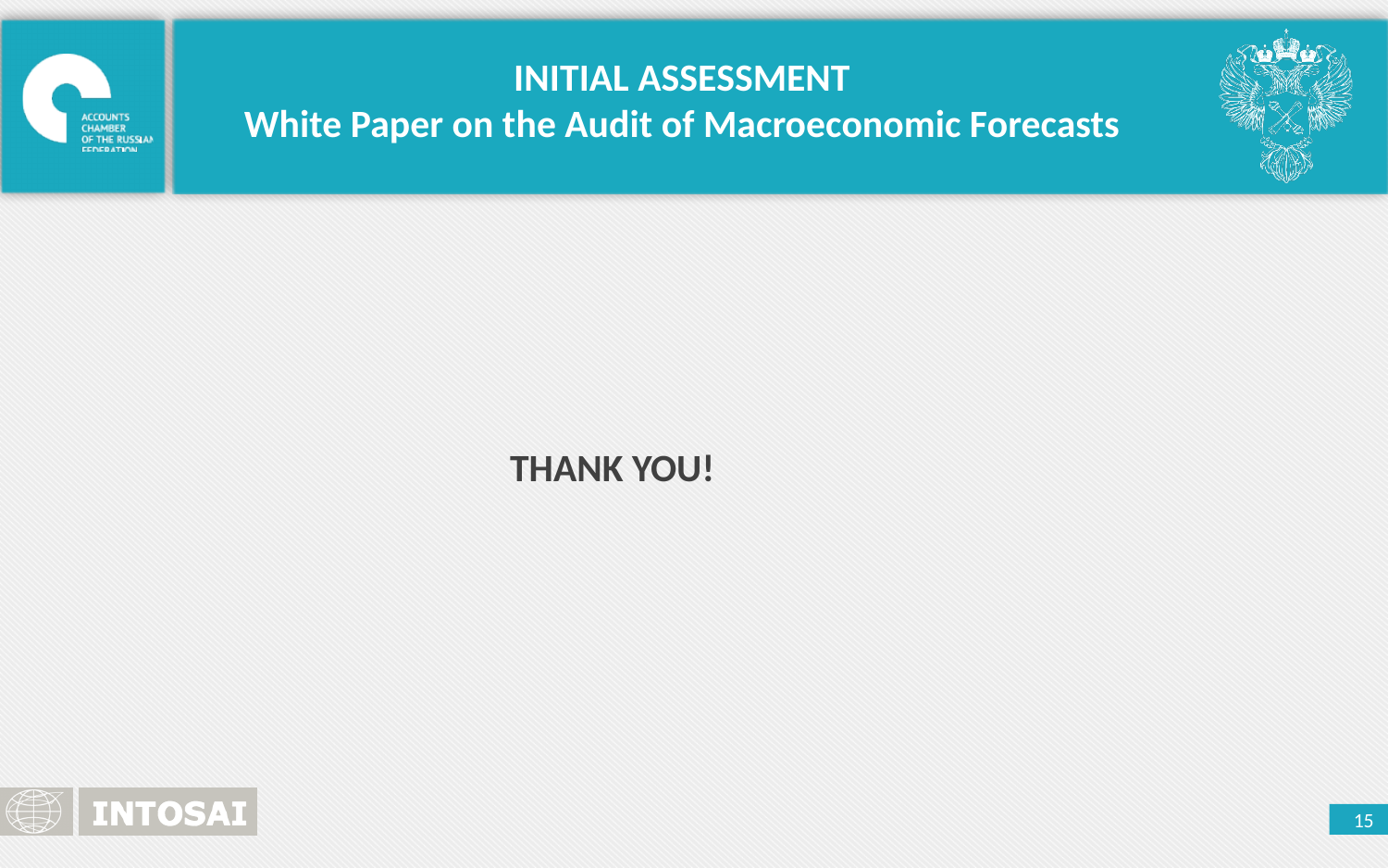

INITIAL ASSESSMENT
White Paper on the Audit of Macroeconomic Forecasts
THANK YOU!